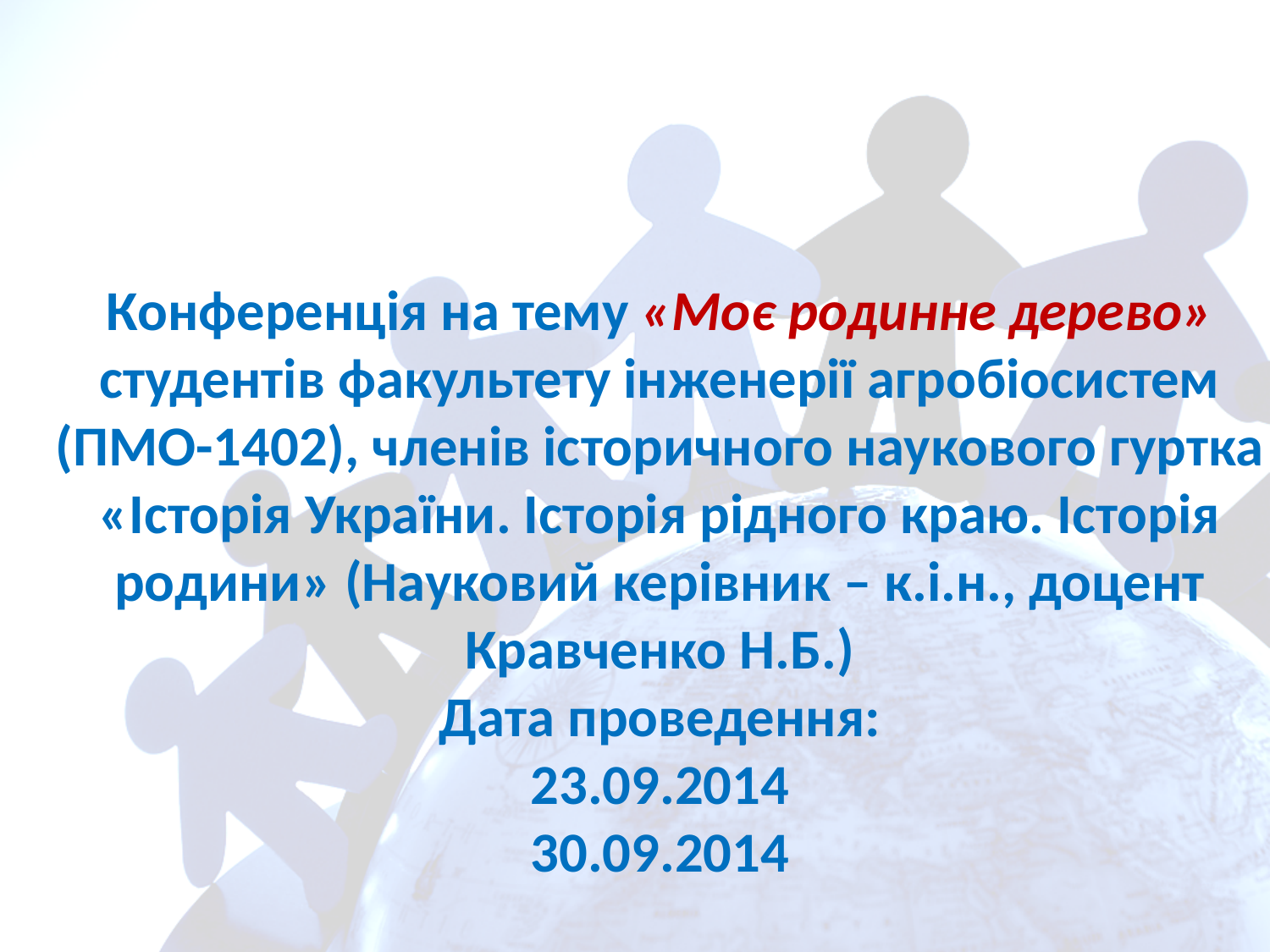

# Конференція на тему «Моє родинне дерево» студентів факультету інженерії агробіосистем (ПМО-1402), членів історичного наукового гуртка «Історія України. Історія рідного краю. Історія родини» (Науковий керівник – к.і.н., доцент Кравченко Н.Б.) Дата проведення: 23.09.2014 30.09.2014